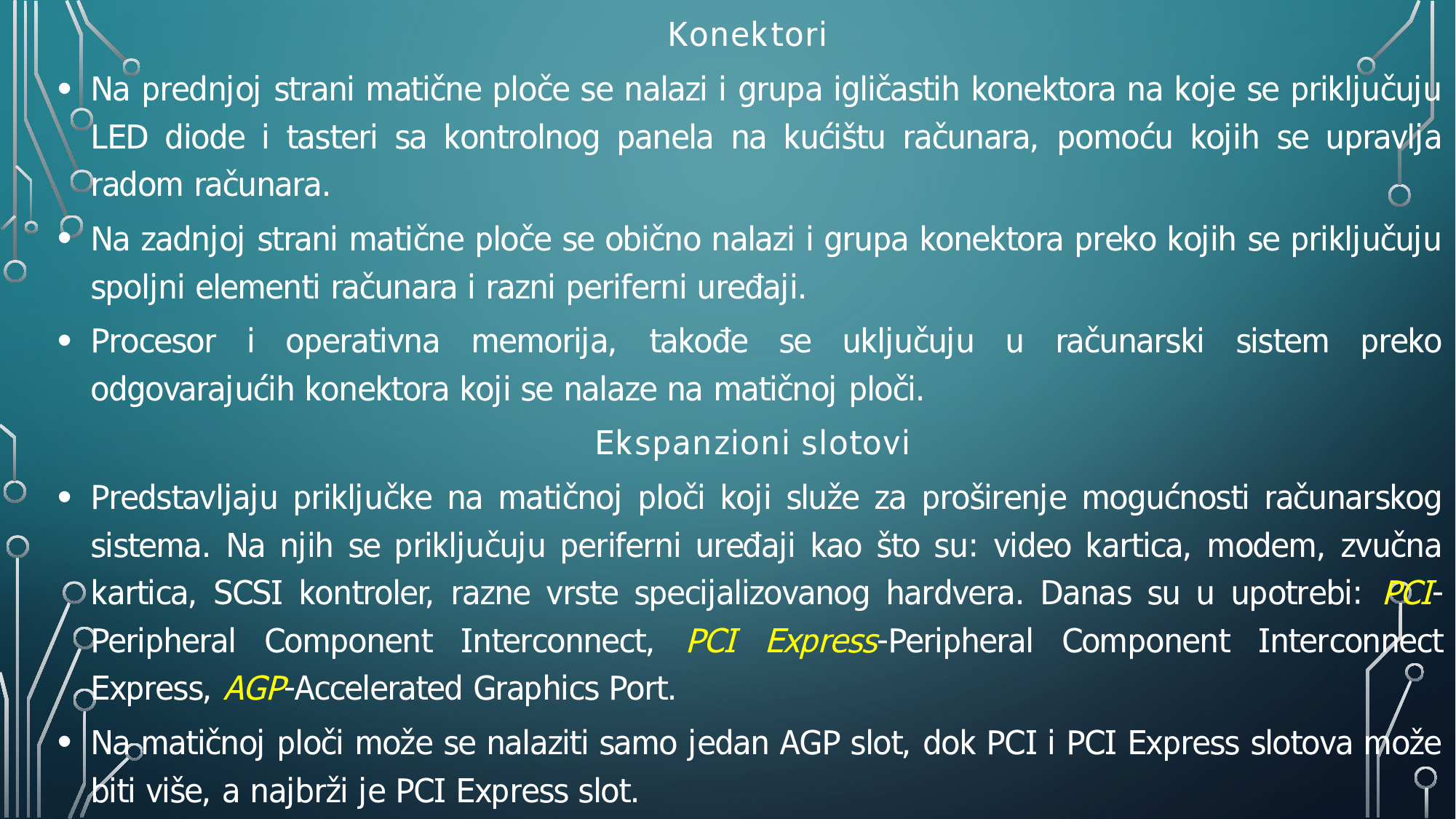

Konektori
Na prednjoj strani matične ploče se nalazi i grupa igličastih konektora na koje se priključuju LED diode i tasteri sa kontrolnog panela na kućištu računara, pomoću kojih se upravlja radom računara.
Na zadnjoj strani matične ploče se obično nalazi i grupa konektora preko kojih se priključuju spoljni elementi računara i razni periferni uređaji.
Procesor i operativna memorija, takođe se uključuju u računarski sistem preko odgovarajućih konektora koji se nalaze na matičnoj ploči.
Ekspanzioni slotovi
Predstavljaju priključke na matičnoj ploči koji služe za proširenje mogućnosti računarskog sistema. Na njih se priključuju periferni uređaji kao što su: video kartica, modem, zvučna kartica, SCSI kontroler, razne vrste specijalizovanog hardvera. Danas su u upotrebi: PCI-Peripheral Component Interconnect, PCI Express-Peripheral Component Interconnect Express, AGP-Accelerated Graphics Port.
Na matičnoj ploči može se nalaziti samo jedan AGP slot, dok PCI i PCI Express slotova može biti više, a najbrži je PCI Express slot.